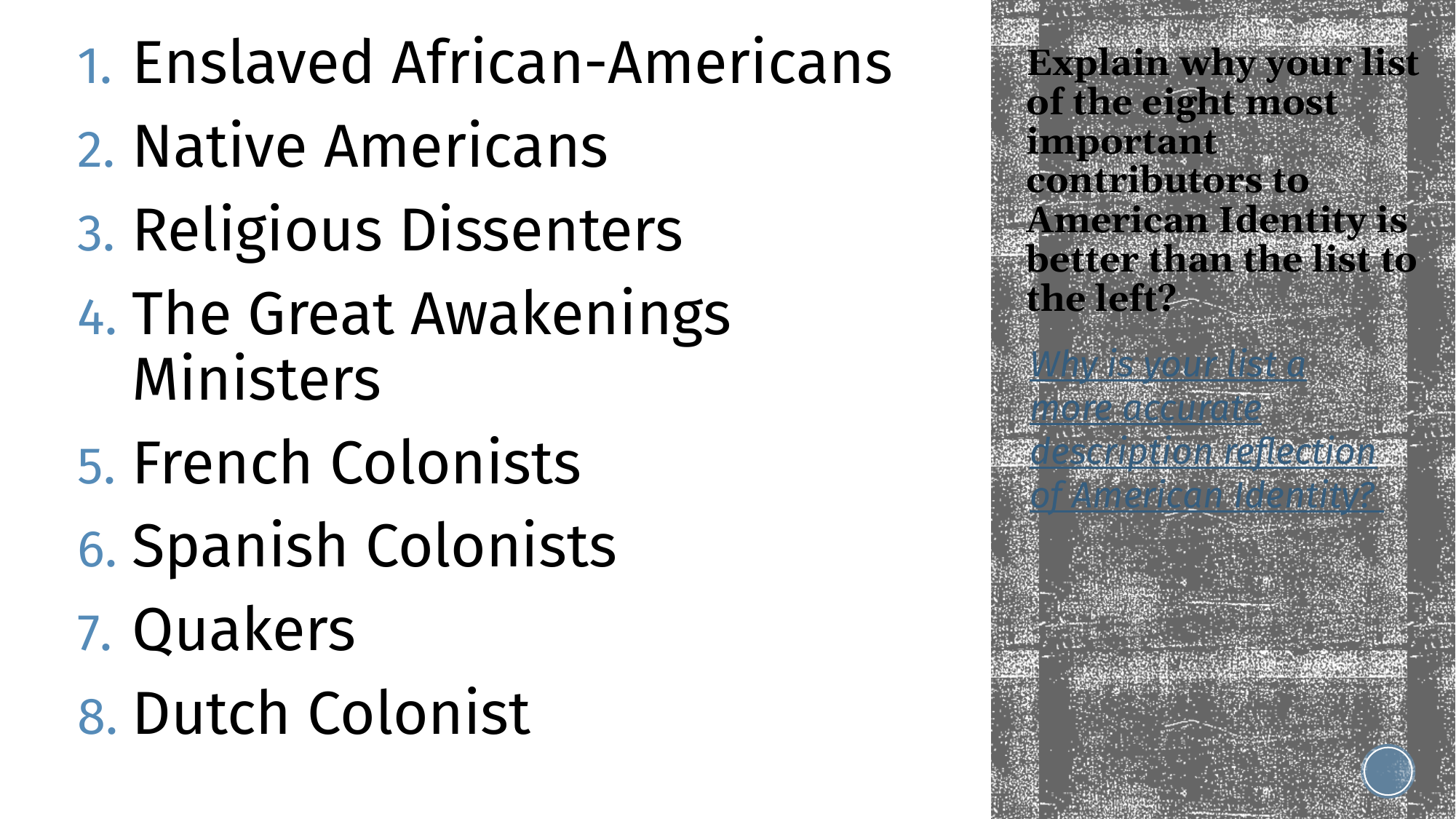

Enslaved African-Americans
Native Americans
Religious Dissenters
The Great Awakenings Ministers
French Colonists
Spanish Colonists
Quakers
Dutch Colonist

# Explain why your list of the eight most important contributors to American Identity is better than the list to the left?
Why is your list a more accurate description reflection of American Identity?